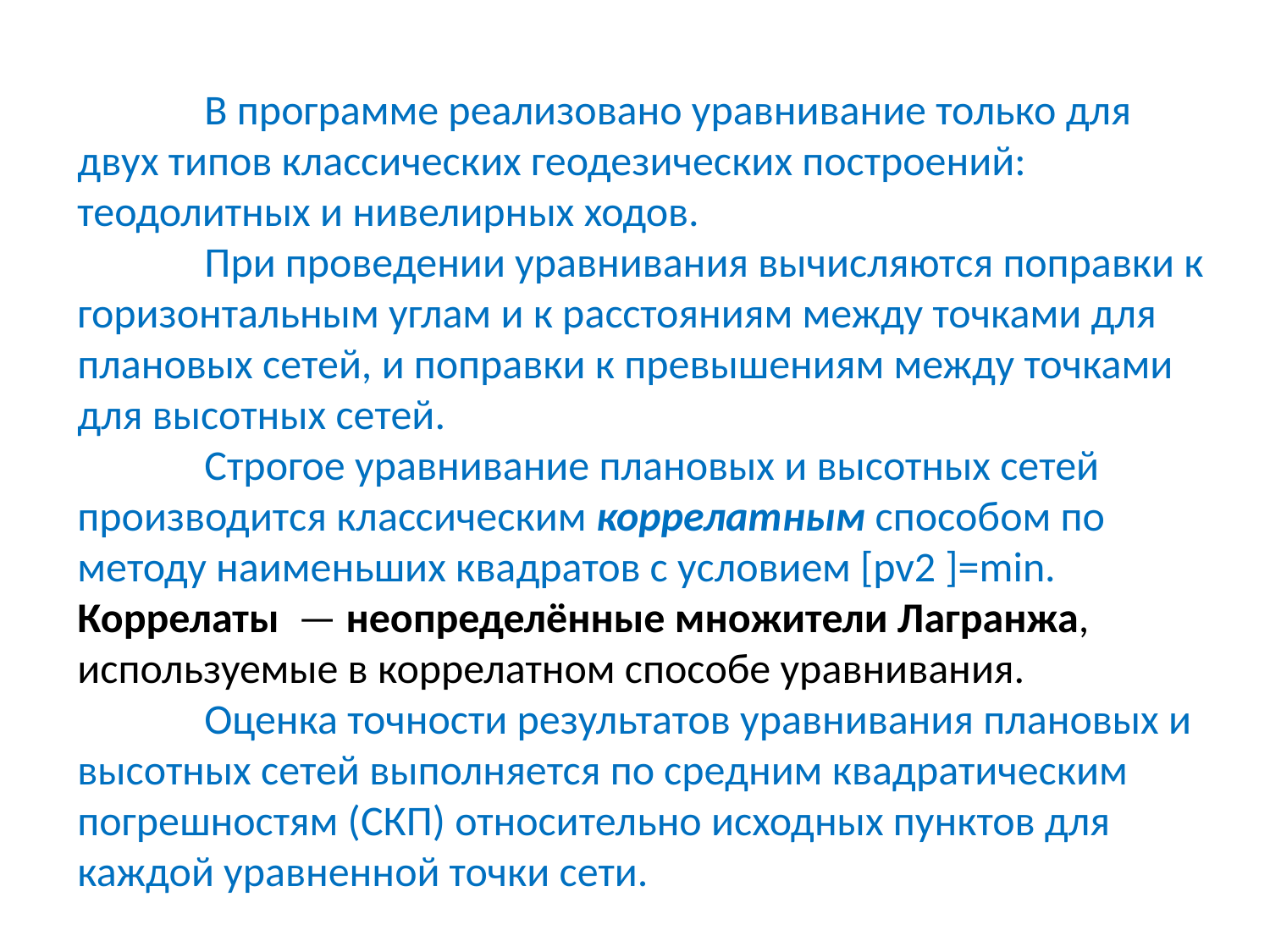

В программе реализовано уравнивание только для двух типов классических геодезических построений: теодолитных и нивелирных ходов.
	При проведении уравнивания вычисляются поправки к горизонтальным углам и к расстояниям между точками для плановых сетей, и поправки к превышениям между точками для высотных сетей.
	Строгое уравнивание плановых и высотных сетей производится классическим коррелатным способом по методу наименьших квадратов с условием [pv2 ]=min. Коррелаты  — неопределённые множители Лагранжа,  используемые в коррелатном способе уравнивания.
	Оценка точности результатов уравнивания плановых и высотных сетей выполняется по средним квадратическим погрешностям (СКП) относительно исходных пунктов для каждой уравненной точки сети.